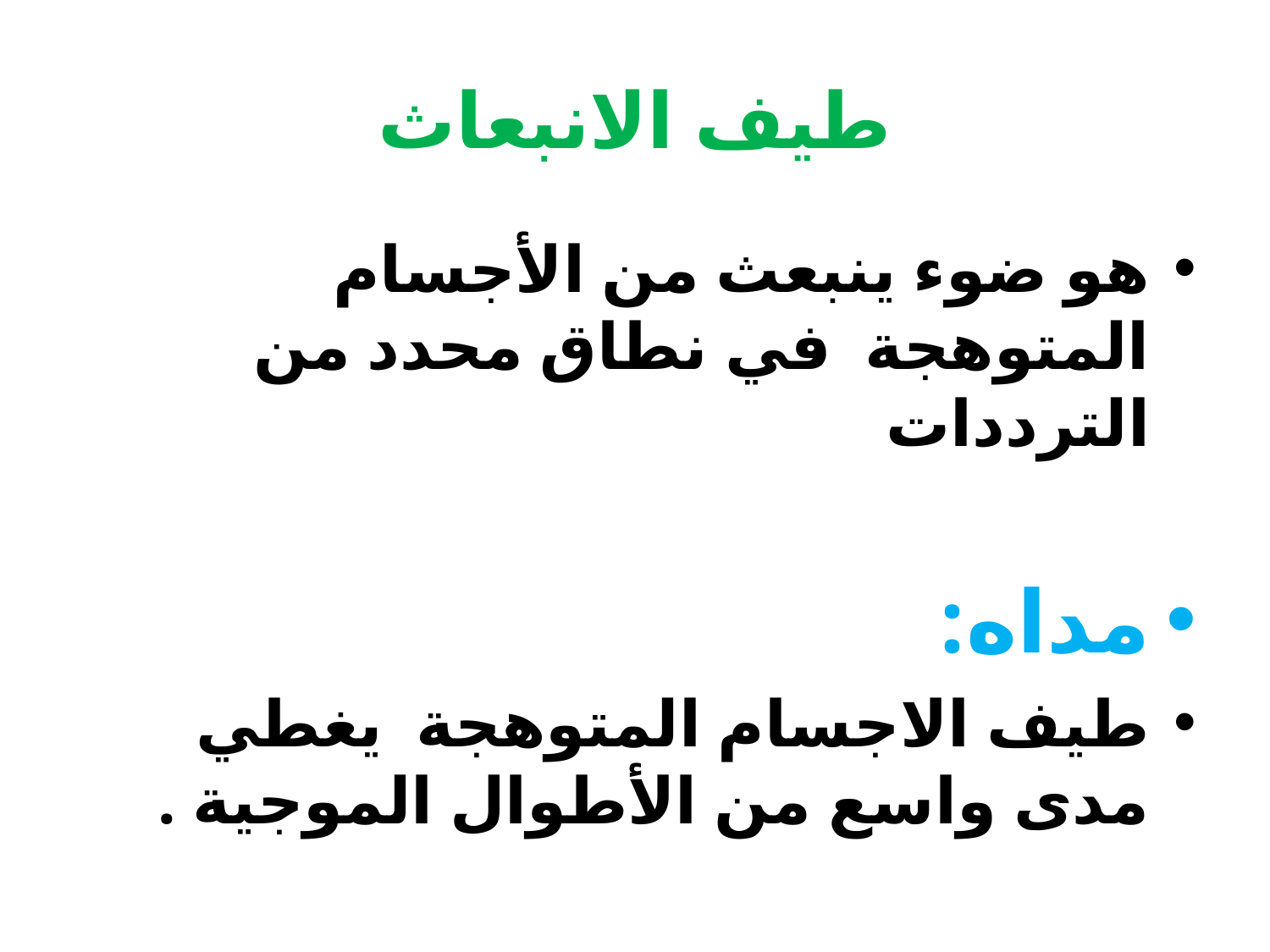

# طيف الانبعاث
هو ضوء ينبعث من الأجسام المتوهجة  في نطاق محدد من الترددات

مداه:
طيف الاجسام المتوهجة  يغطي مدى واسع من الأطوال الموجية .